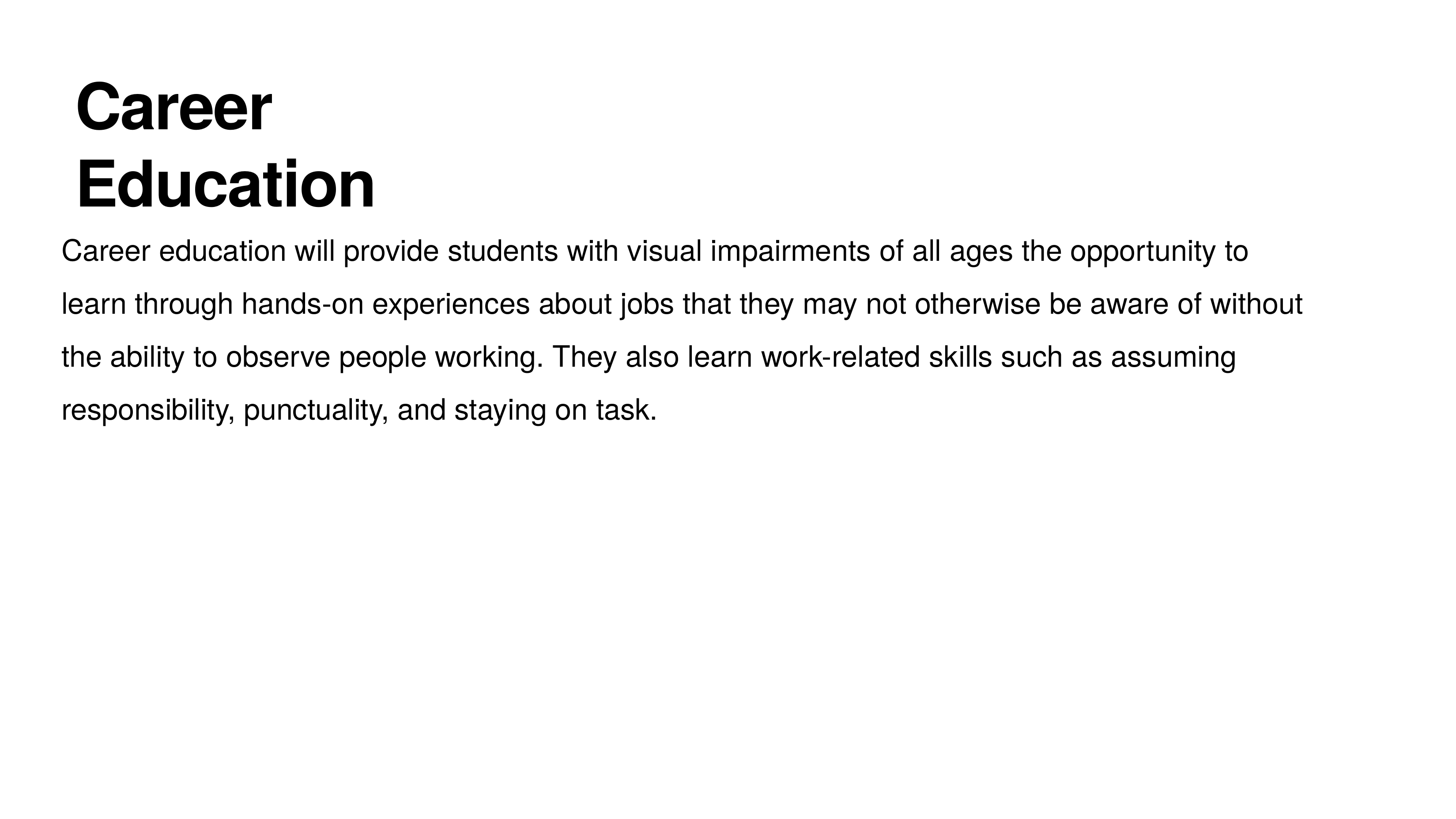

# Career Education
Career education will provide students with visual impairments of all ages the opportunity to learn through hands-on experiences about jobs that they may not otherwise be aware of without the ability to observe people working. They also learn work-related skills such as assuming responsibility, punctuality, and staying on task.